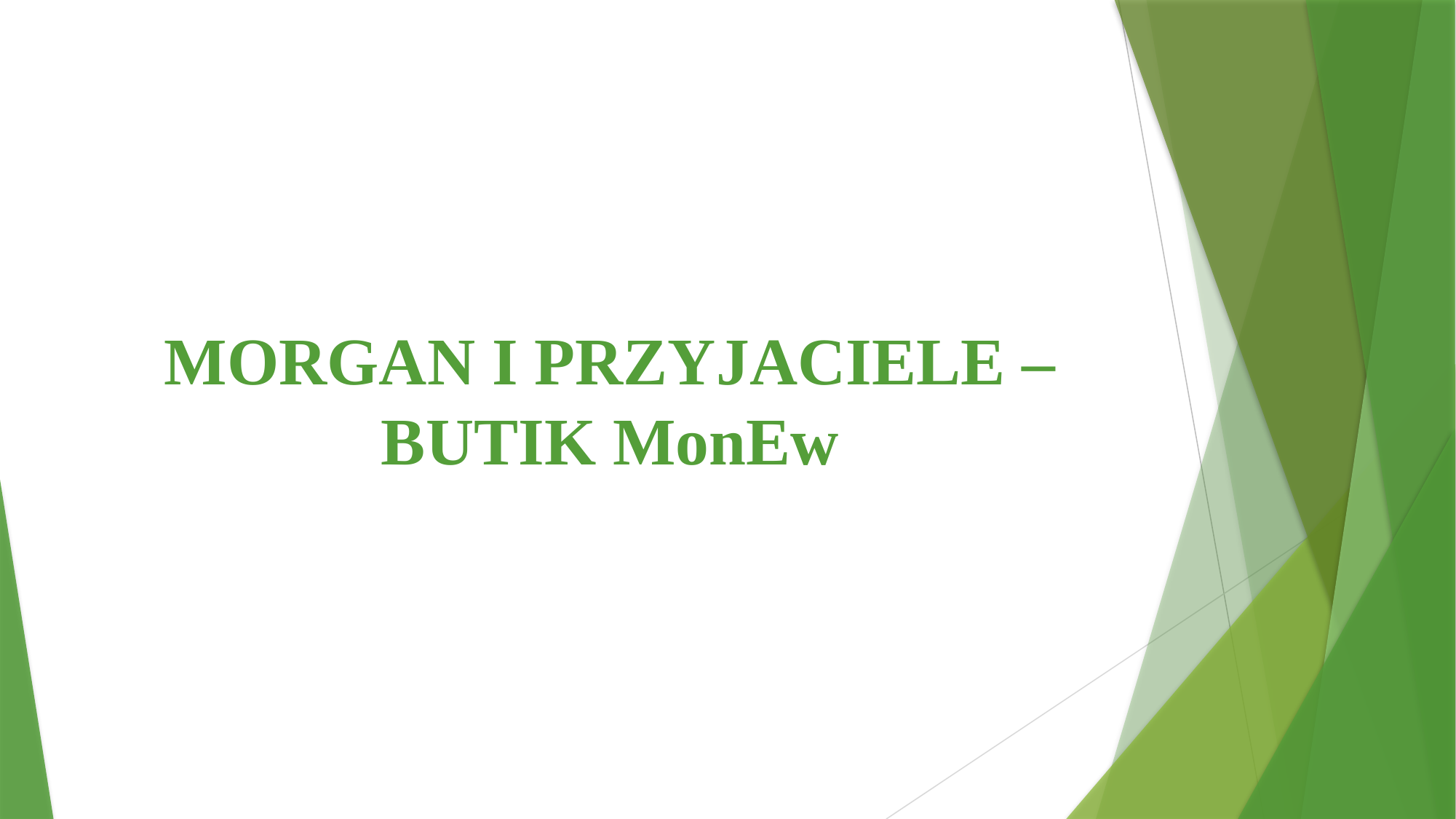

# MORGAN I PRZYJACIELE – BUTIK MonEw